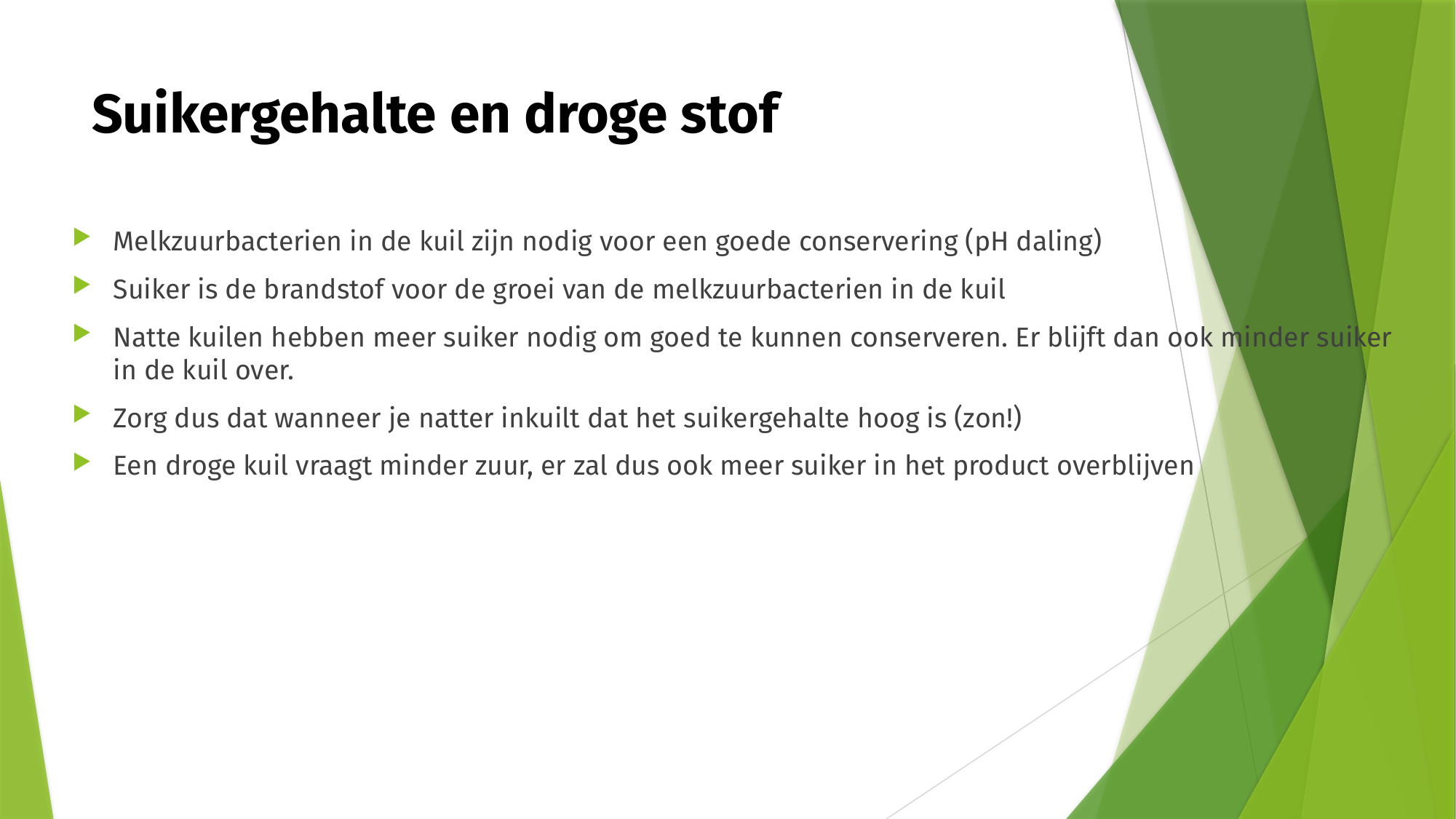

# Suikergehalte en droge stof
Melkzuurbacterien in de kuil zijn nodig voor een goede conservering (pH daling)
Suiker is de brandstof voor de groei van de melkzuurbacterien in de kuil
Natte kuilen hebben meer suiker nodig om goed te kunnen conserveren. Er blijft dan ook minder suiker in de kuil over.
Zorg dus dat wanneer je natter inkuilt dat het suikergehalte hoog is (zon!)
Een droge kuil vraagt minder zuur, er zal dus ook meer suiker in het product overblijven